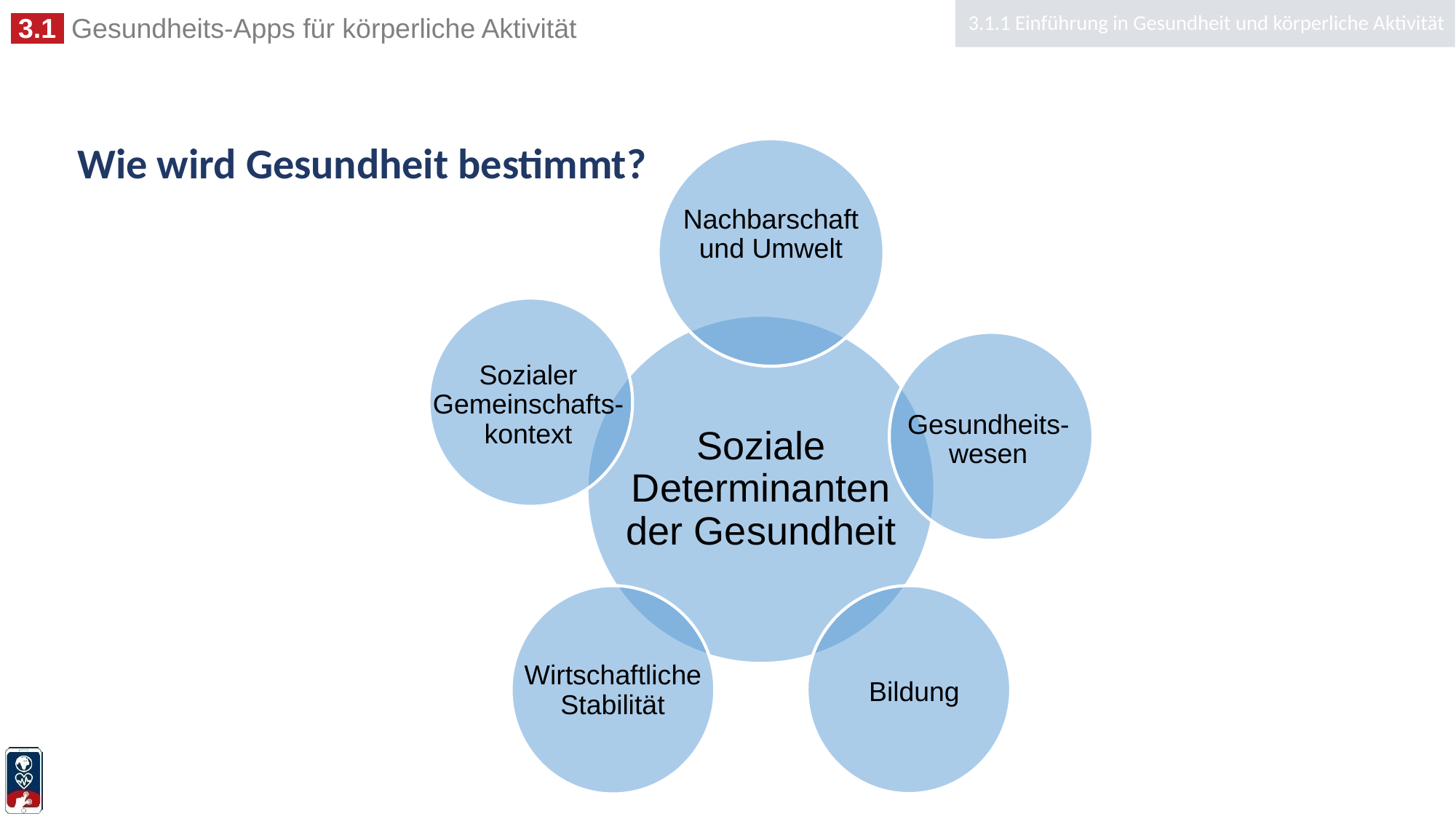

3.1.1 Einführung in Gesundheit und körperliche Aktivität
# Wie wird Gesundheit bestimmt?

Nachbarschaft und Umwelt

Sozialer Gemeinschafts-kontext
Soziale Determinanten der Gesundheit
Gesundheits-wesen

Wirtschaftliche Stabilität
Bildung